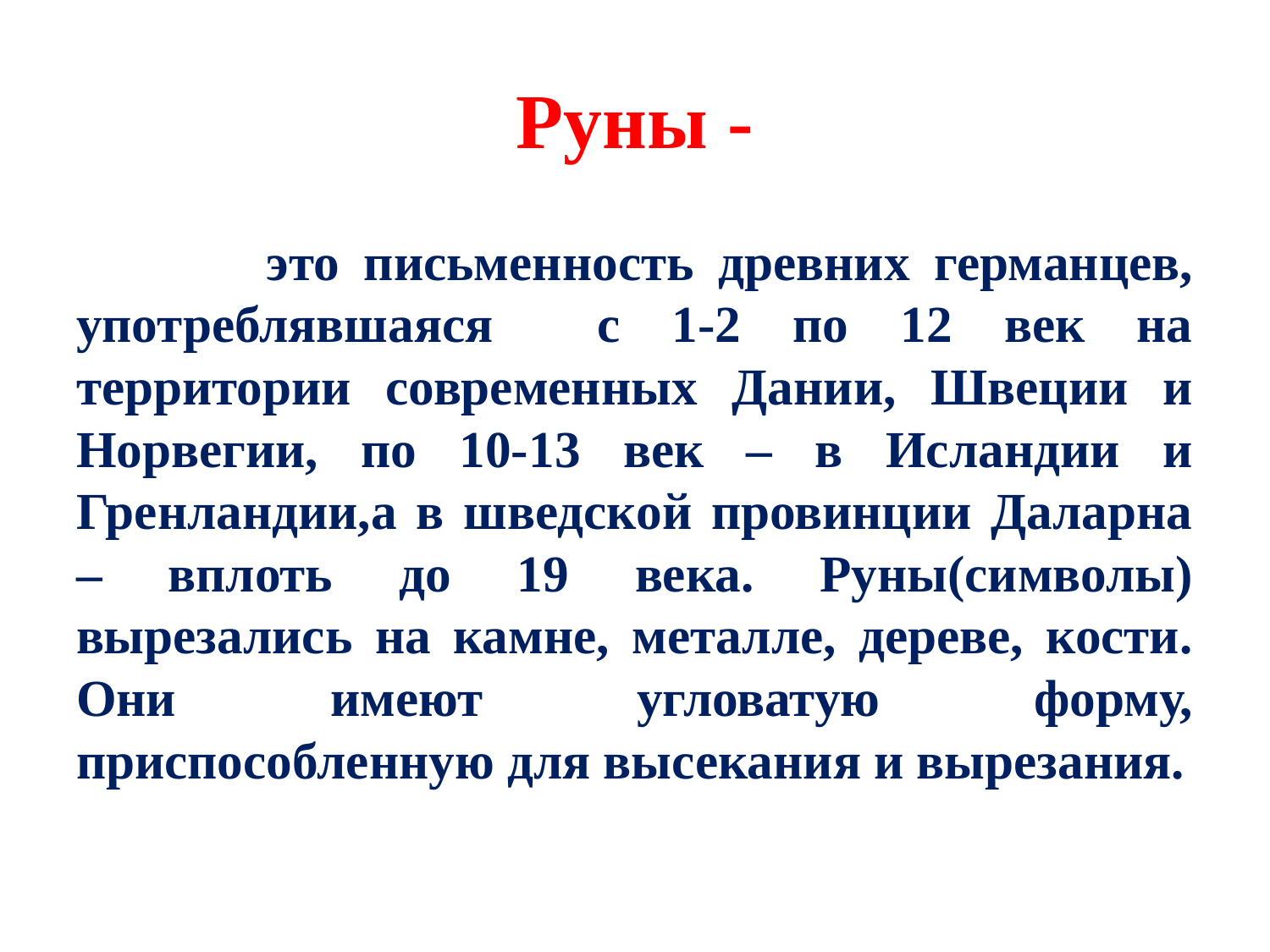

# Руны -
    это письменность древних германцев, употреблявшаяся  с 1-2 по 12 век на территории современных Дании, Швеции и Норвегии, по 10-13 век – в Исландии и Гренландии,а в шведской провинции Даларна – вплоть до 19 века. Руны(символы) вырезались на камне, металле, дереве, кости. Они имеют угловатую форму, приспособленную для высекания и вырезания.